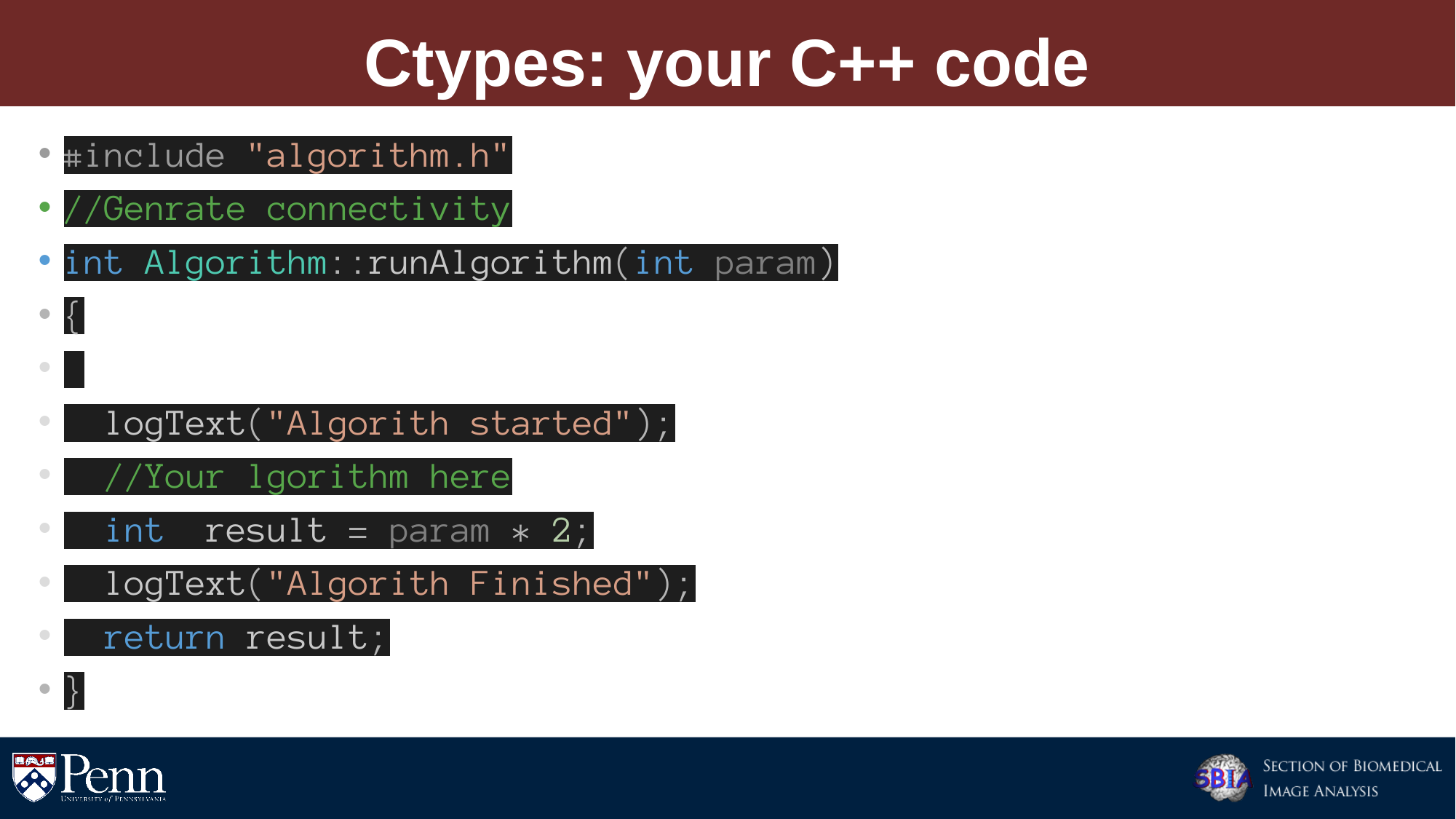

# Ctypes: your C++ code
#include "algorithm.h"
//Genrate connectivity
int Algorithm::runAlgorithm(int param)
{

  logText("Algorith started");
  //Your lgorithm here
  int  result = param * 2;
  logText("Algorith Finished");
  return result;
}